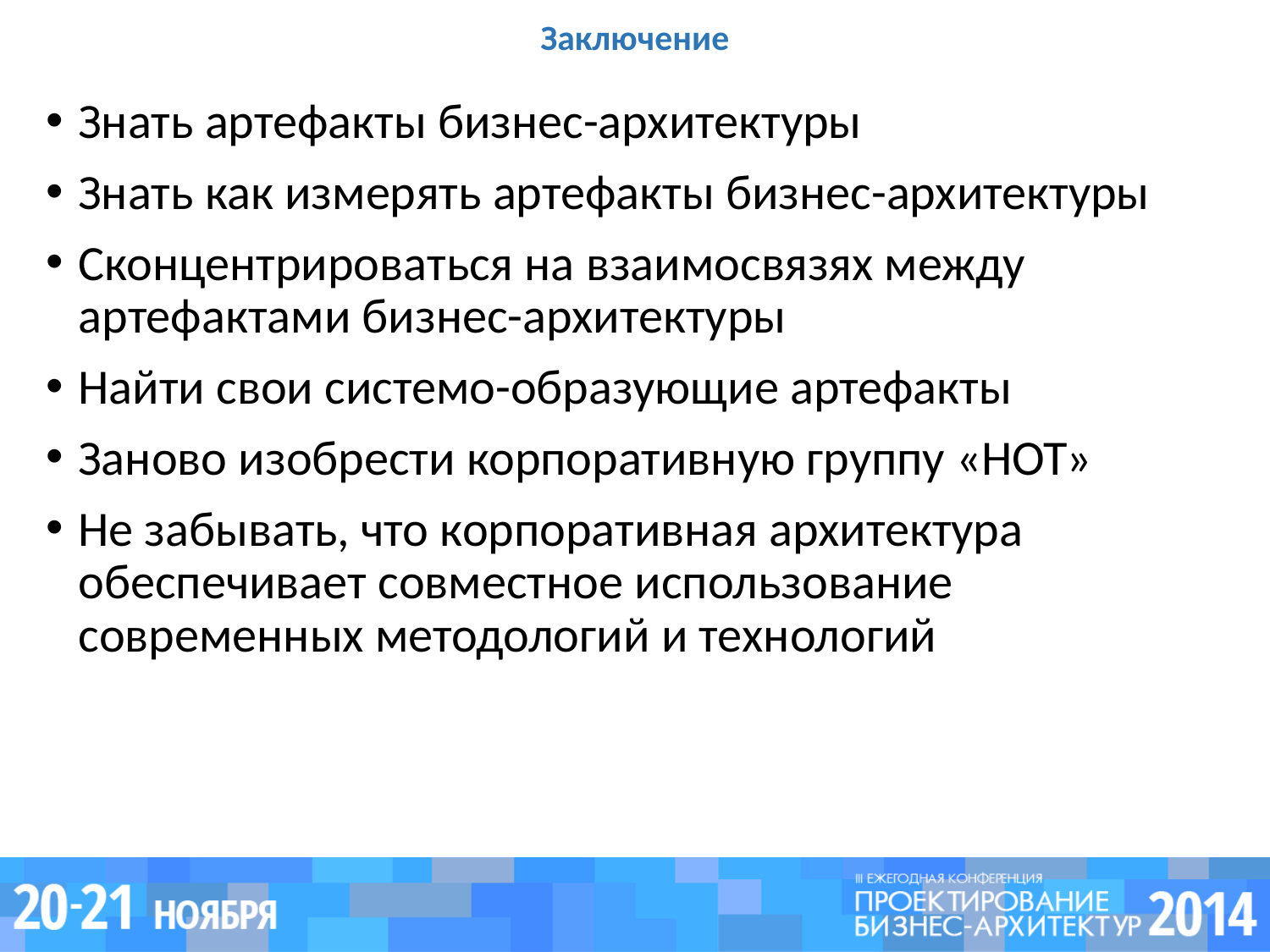

# Заключение
Знать артефакты бизнес-архитектуры
Знать как измерять артефакты бизнес-архитектуры
Сконцентрироваться на взаимосвязях между артефактами бизнес-архитектуры
Найти свои системо-образующие артефакты
Заново изобрести корпоративную группу «НОТ»
Не забывать, что корпоративная архитектура обеспечивает совместное использование современных методологий и технологий